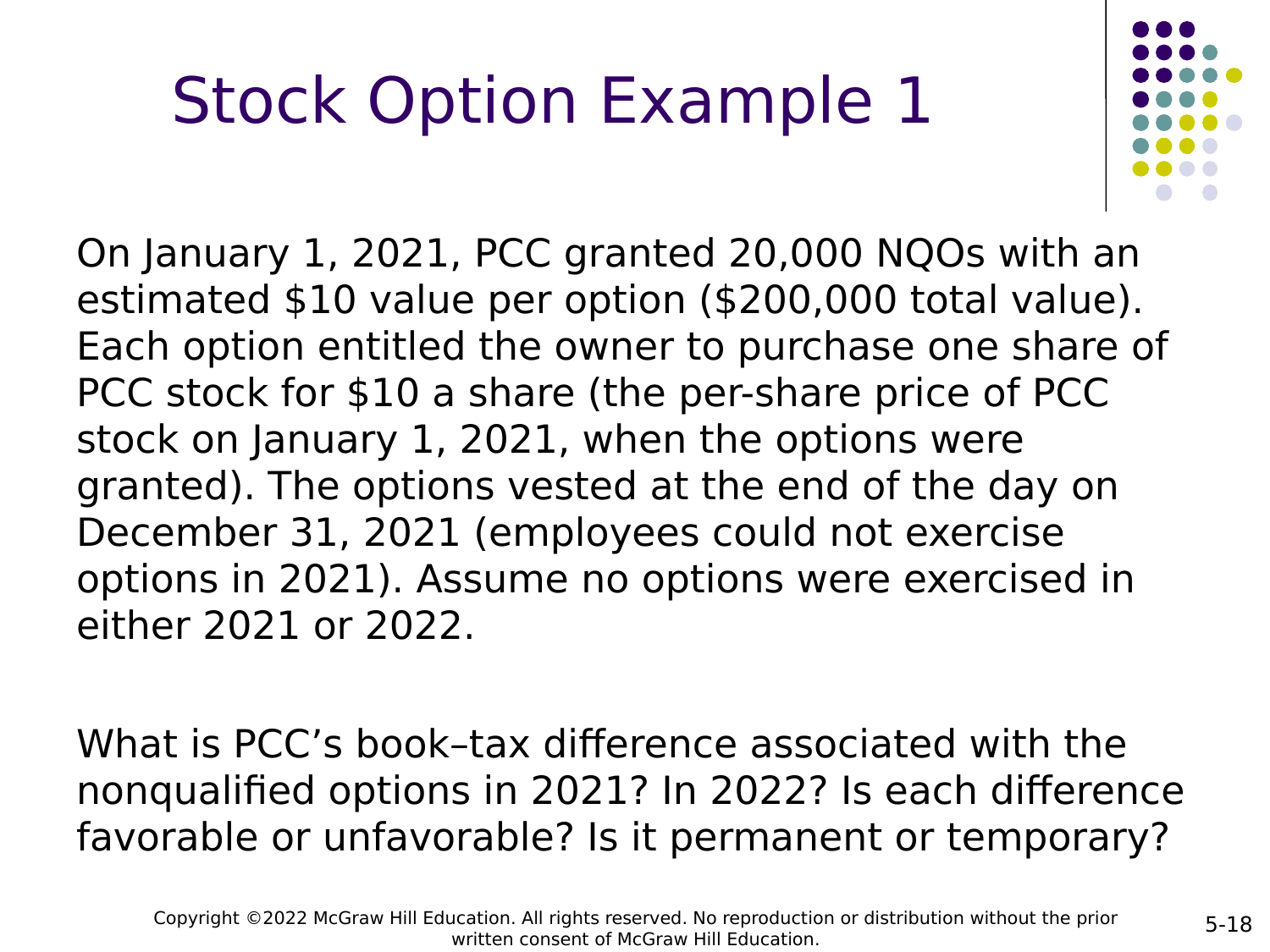

# Stock Option Example 1
On January 1, 2021, PCC granted 20,000 NQOs with an estimated $10 value per option ($200,000 total value). Each option entitled the owner to purchase one share of PCC stock for $10 a share (the per-share price of PCC stock on January 1, 2021, when the options were granted). The options vested at the end of the day on December 31, 2021 (employees could not exercise options in 2021). Assume no options were exercised in either 2021 or 2022.

What is PCC’s book–tax difference associated with the nonqualified options in 2021? In 2022? Is each difference favorable or unfavorable? Is it permanent or temporary?
5-18